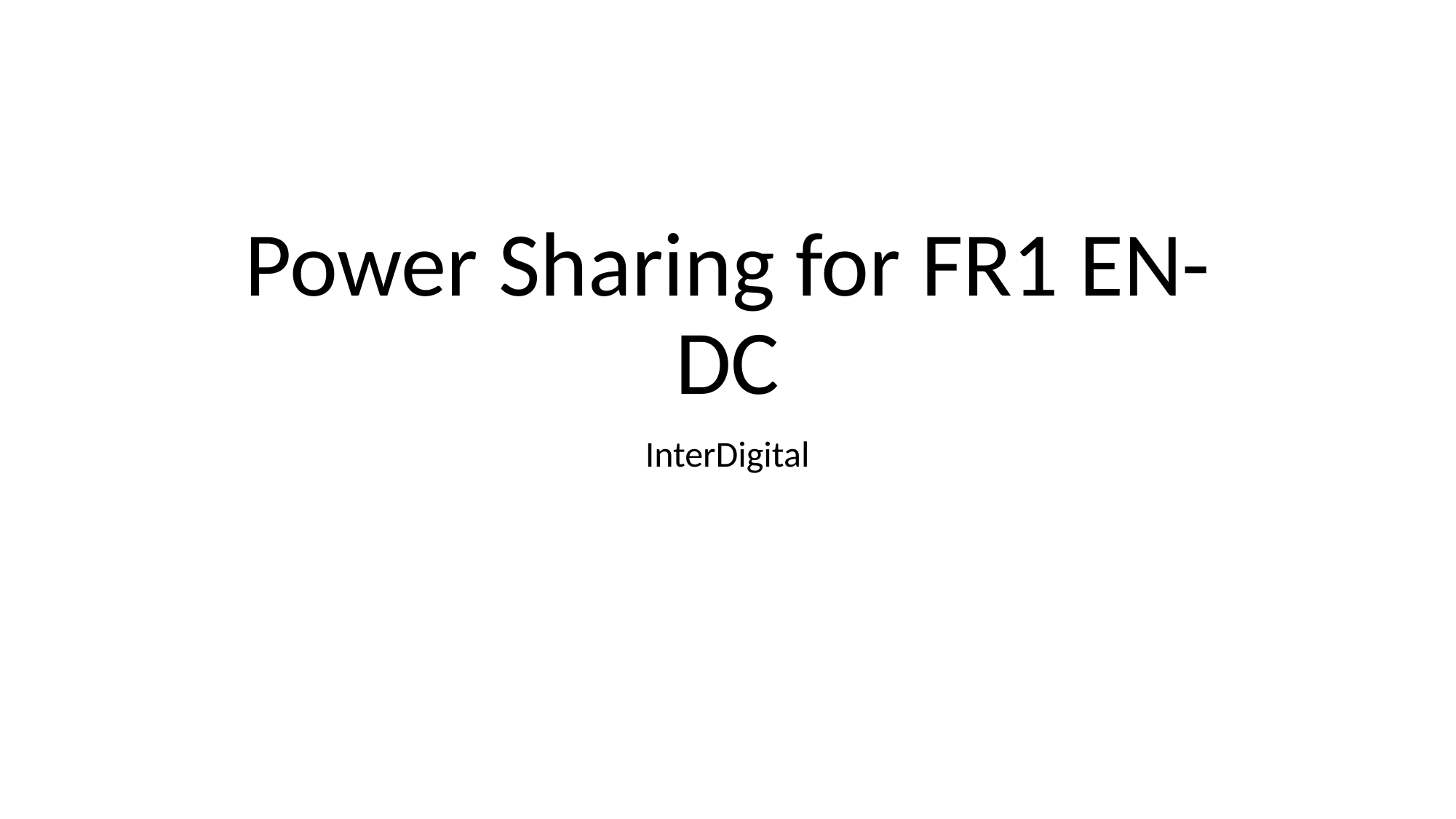

# Power Sharing for FR1 EN-DC
InterDigital